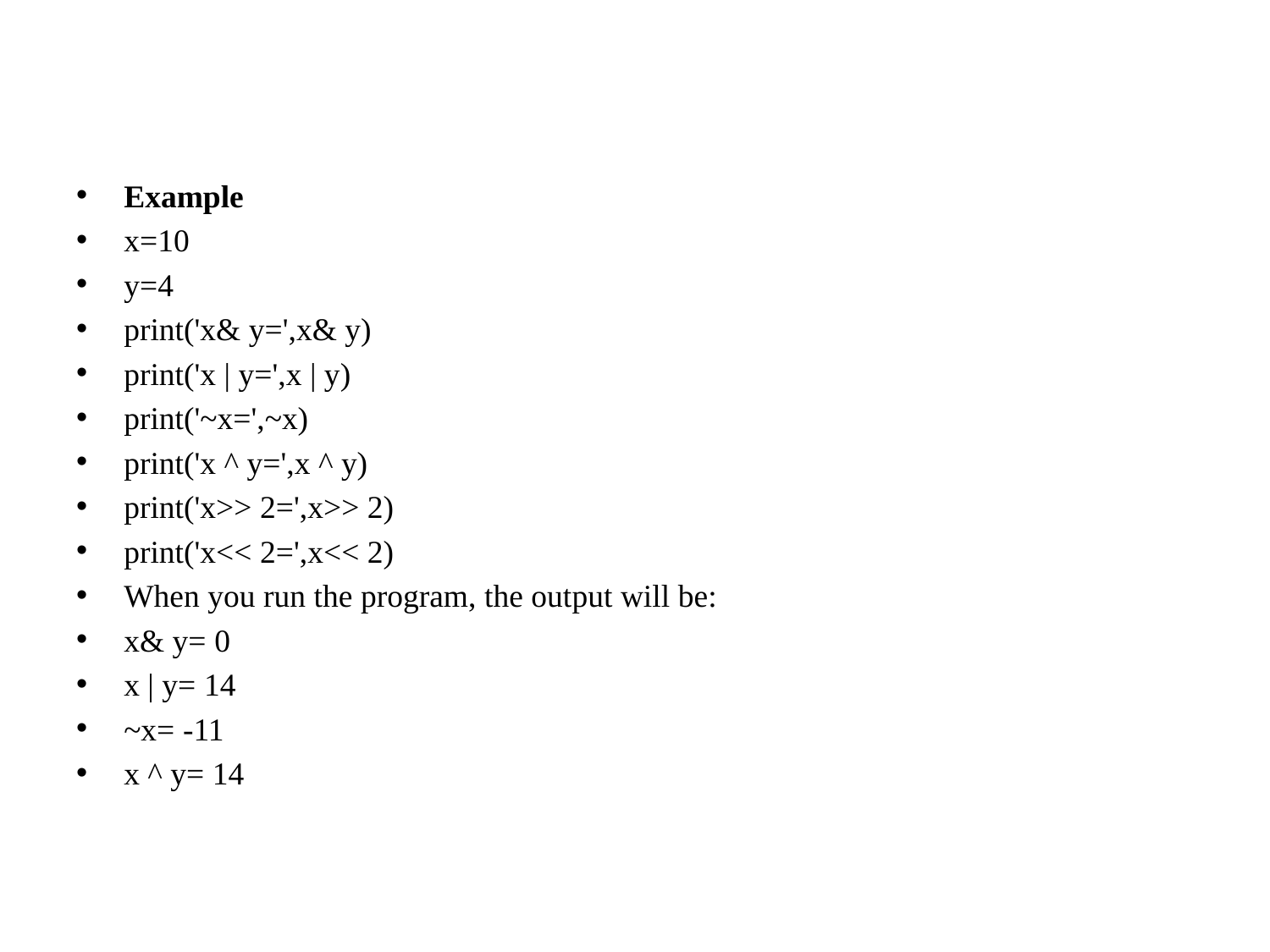

Example
x=10
y=4
print('x& y=',x& y)
print('x | y=',x | y)
print('~x=',~x)
print('x ^ y=',x ^ y)
print('x>> 2=',x>> 2)
print('x<< 2=',x<< 2)
When you run the program, the output will be:
x& y= 0
x | y= 14
~x= -11
x ^ y= 14